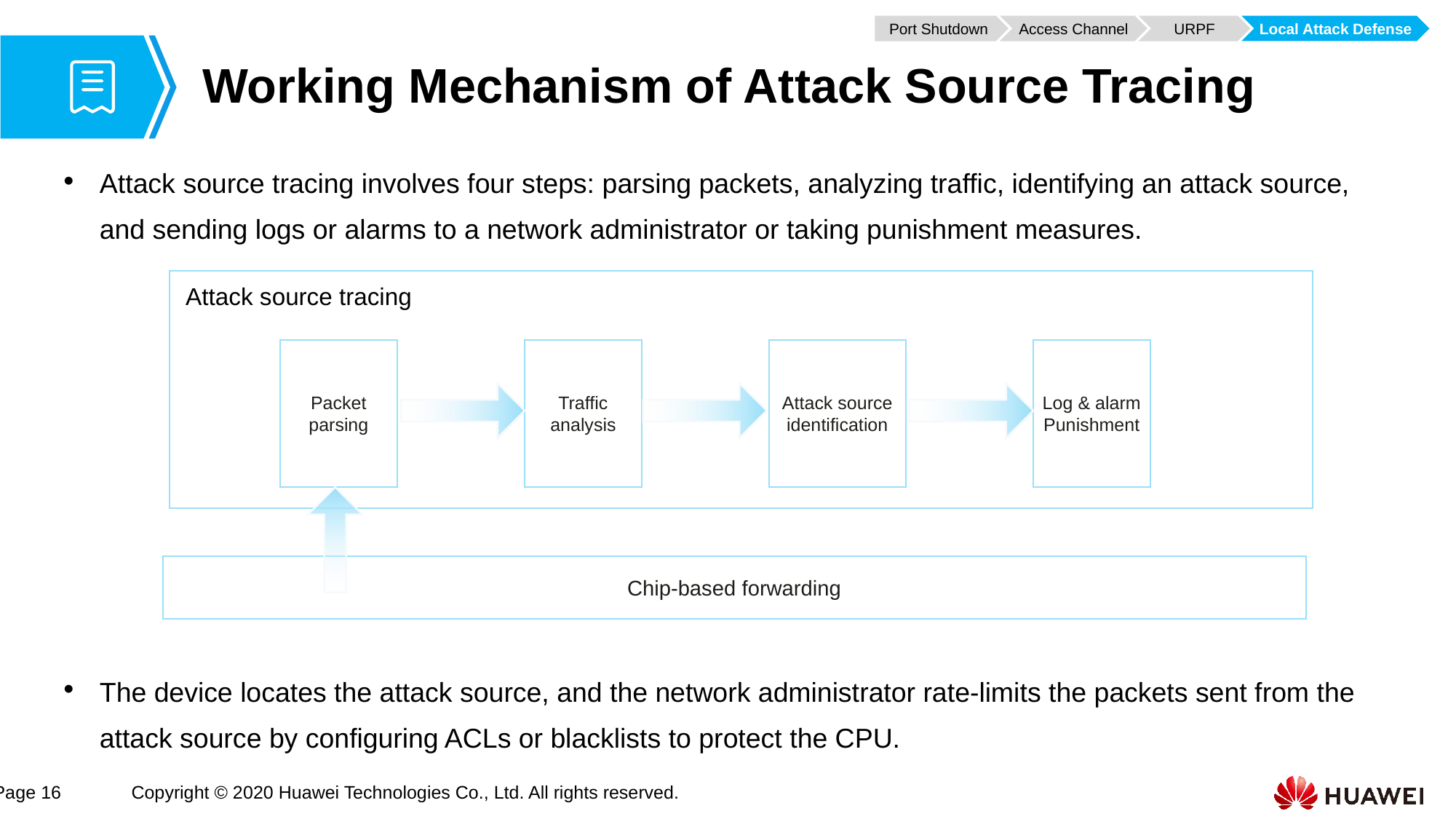

Port Shutdown
Access Channel
URPF
Local Attack Defense
# Working Mechanism of Attack Source Tracing
Attack source tracing involves four steps: parsing packets, analyzing traffic, identifying an attack source, and sending logs or alarms to a network administrator or taking punishment measures.

The device locates the attack source, and the network administrator rate-limits the packets sent from the attack source by configuring ACLs or blacklists to protect the CPU.

Attack source tracing
Packet parsing
Traffic analysis
Attack source identification
Log & alarm
Punishment

Chip-based forwarding